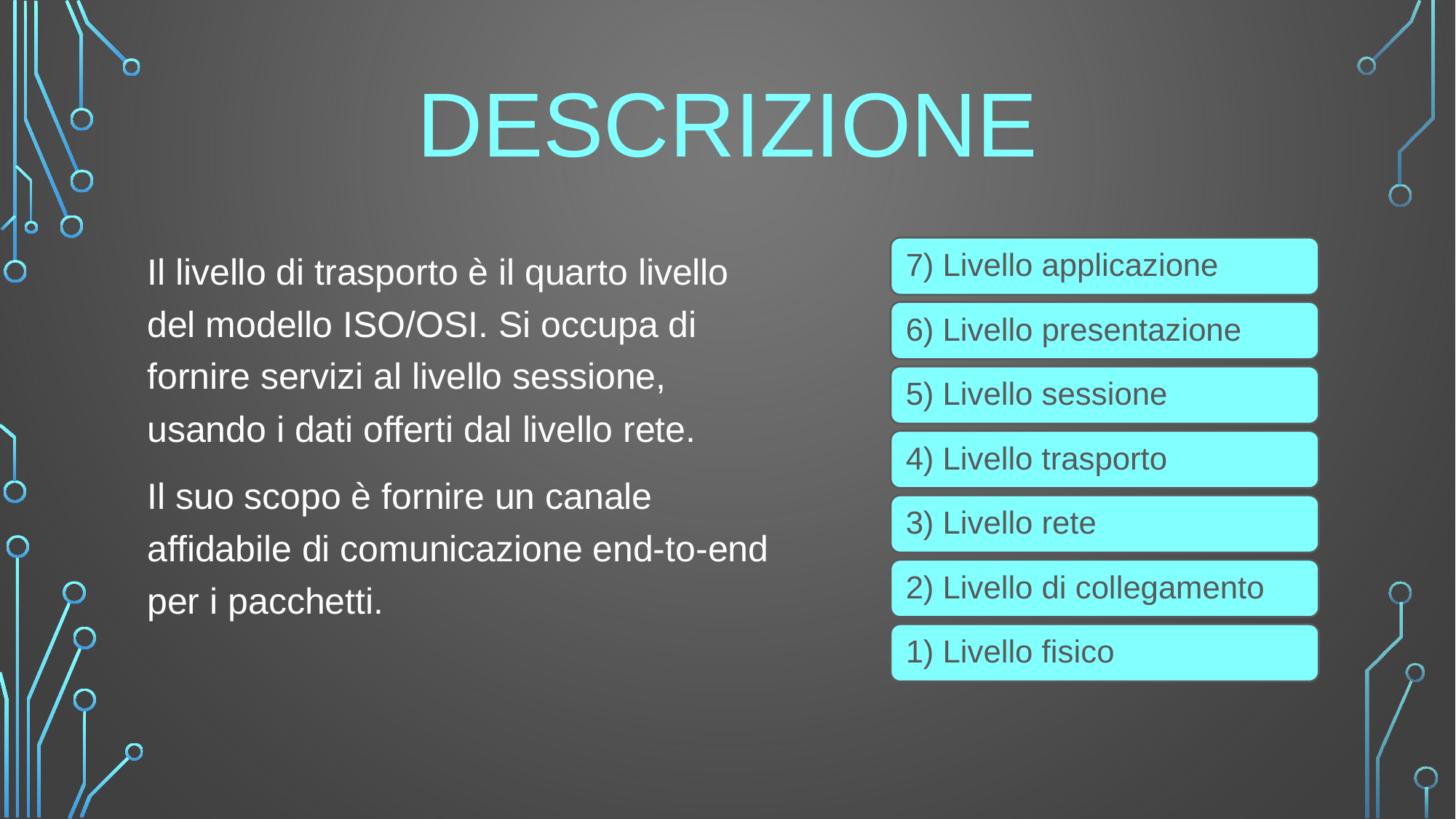

# Descrizione
7) Livello applicazione
6) Livello presentazione
5) Livello sessione
4) Livello trasporto
3) Livello rete
2) Livello di collegamento
1) Livello fisico
Il livello di trasporto è il quarto livello del modello ISO/OSI. Si occupa di fornire servizi al livello sessione, usando i dati offerti dal livello rete.
Il suo scopo è fornire un canale affidabile di comunicazione end-to-end per i pacchetti.